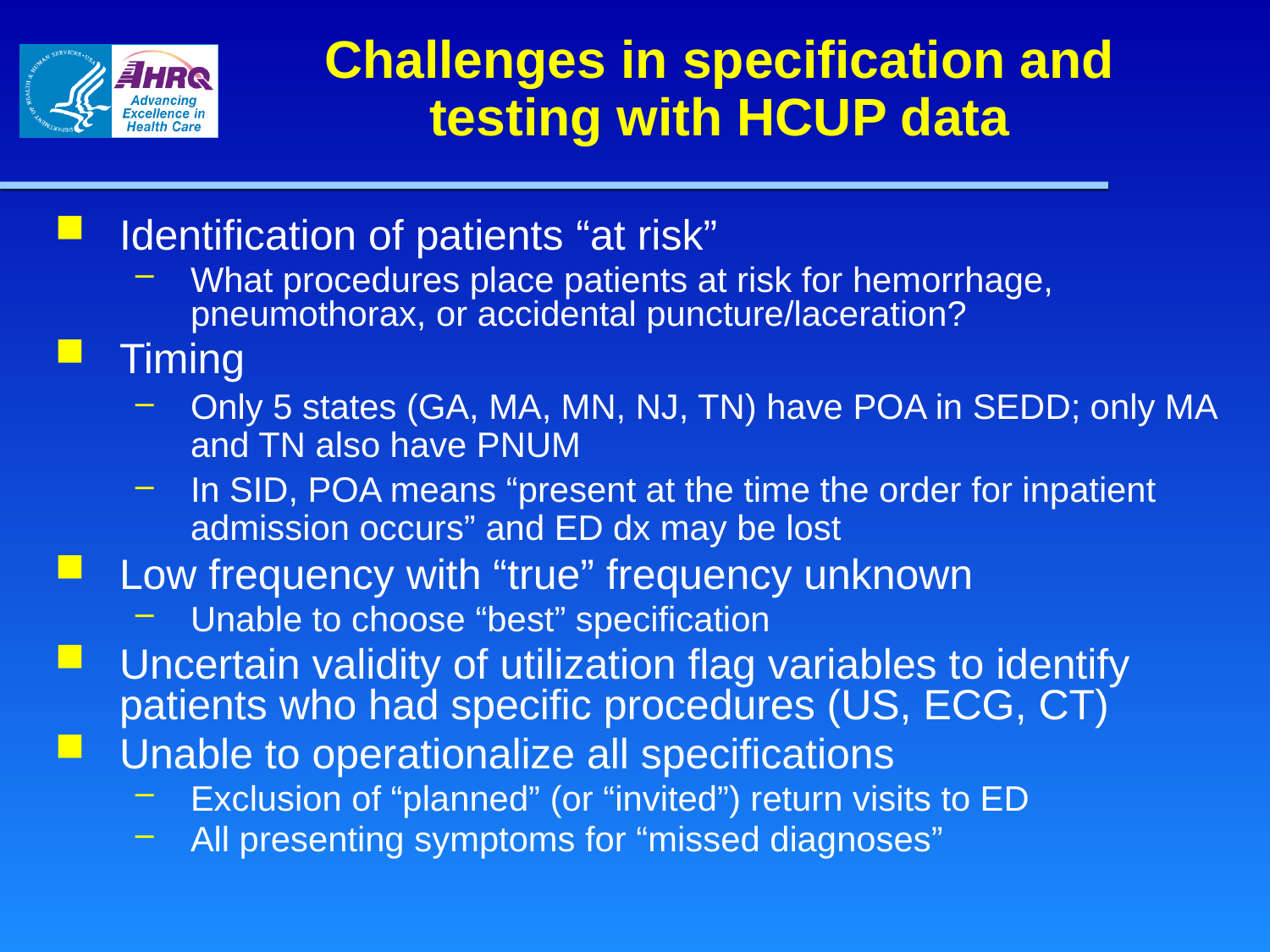

Challenges in specification and testing with HCUP data
Identification of patients “at risk”
What procedures place patients at risk for hemorrhage, pneumothorax, or accidental puncture/laceration?
Timing
Only 5 states (GA, MA, MN, NJ, TN) have POA in SEDD; only MA and TN also have PNUM
In SID, POA means “present at the time the order for inpatient admission occurs” and ED dx may be lost
Low frequency with “true” frequency unknown
Unable to choose “best” specification
Uncertain validity of utilization flag variables to identify patients who had specific procedures (US, ECG, CT)
Unable to operationalize all specifications
Exclusion of “planned” (or “invited”) return visits to ED
All presenting symptoms for “missed diagnoses”